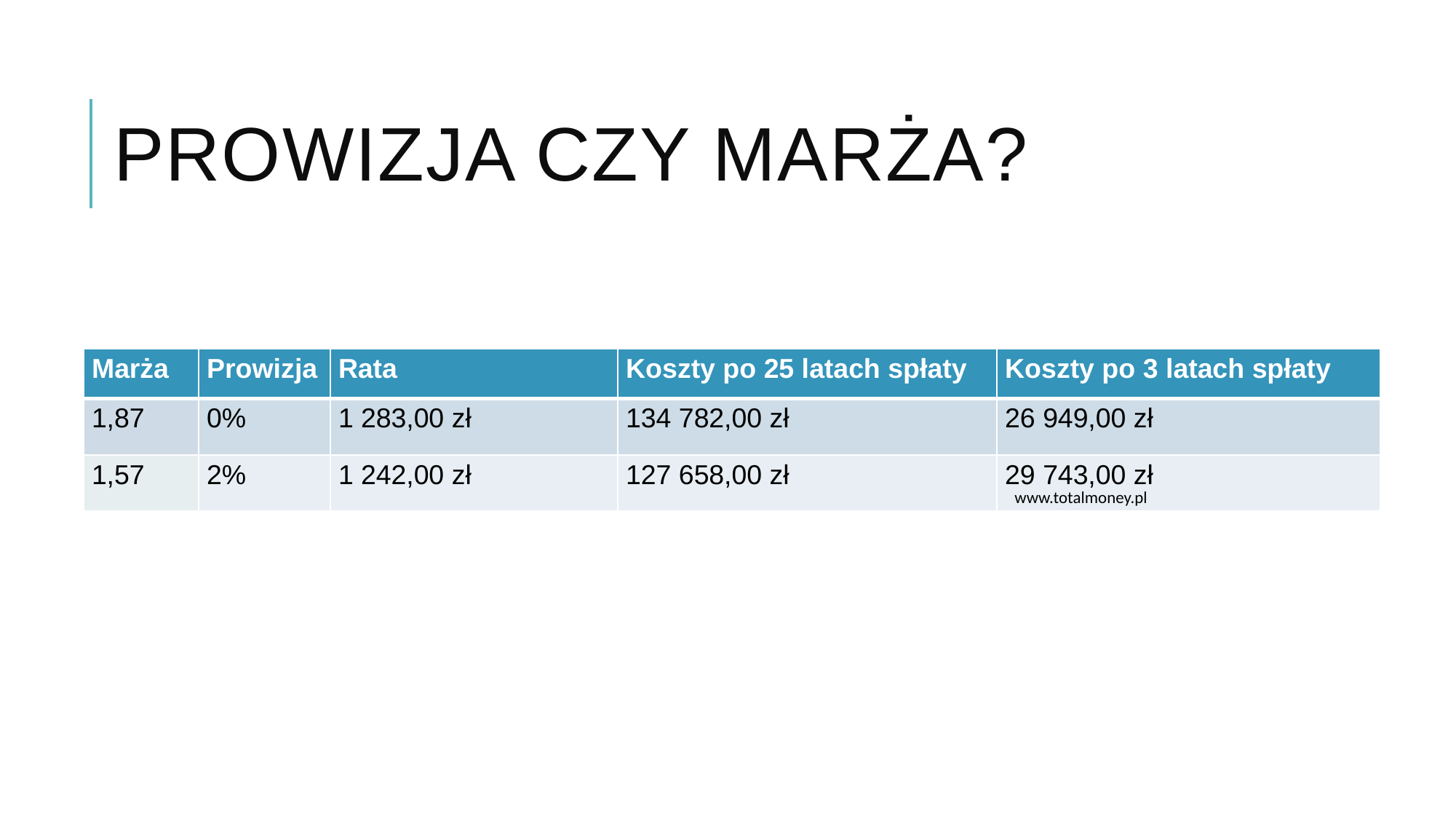

# Prowizja czy marża?

| Marża | Prowizja | Rata | Koszty po 25 latach spłaty | Koszty po 3 latach spłaty |
| --- | --- | --- | --- | --- |
| 1,87 | 0% | 1 283,00 zł | 134 782,00 zł | 26 949,00 zł |
| 1,57 | 2% | 1 242,00 zł | 127 658,00 zł | 29 743,00 zł |
www.totalmoney.pl